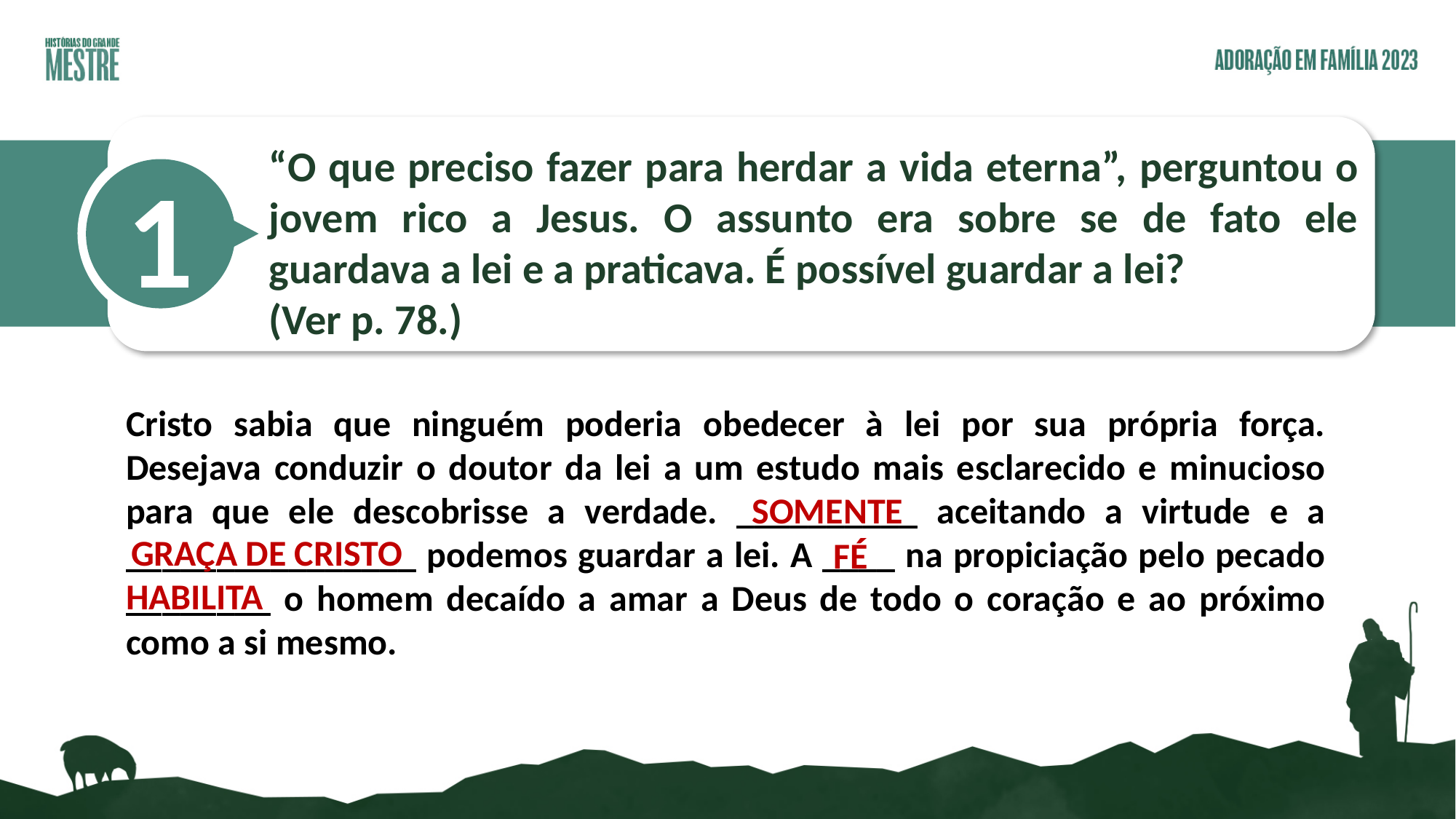

“O que preciso fazer para herdar a vida eterna”, perguntou o jovem rico a Jesus. O assunto era sobre se de fato ele guardava a lei e a praticava. É possível guardar a lei?
(Ver p. 78.)

1

Cristo sabia que ninguém poderia obedecer à lei por sua própria força. Desejava conduzir o doutor da lei a um estudo mais esclarecido e minucioso para que ele descobrisse a verdade. __________ aceitando a virtude e a ________________ podemos guardar a lei. A ____ na propiciação pelo pecado ________ o homem decaído a amar a Deus de todo o coração e ao próximo como a si mesmo.
SOMENTE
GRAÇA DE CRISTO
FÉ
HABILITA